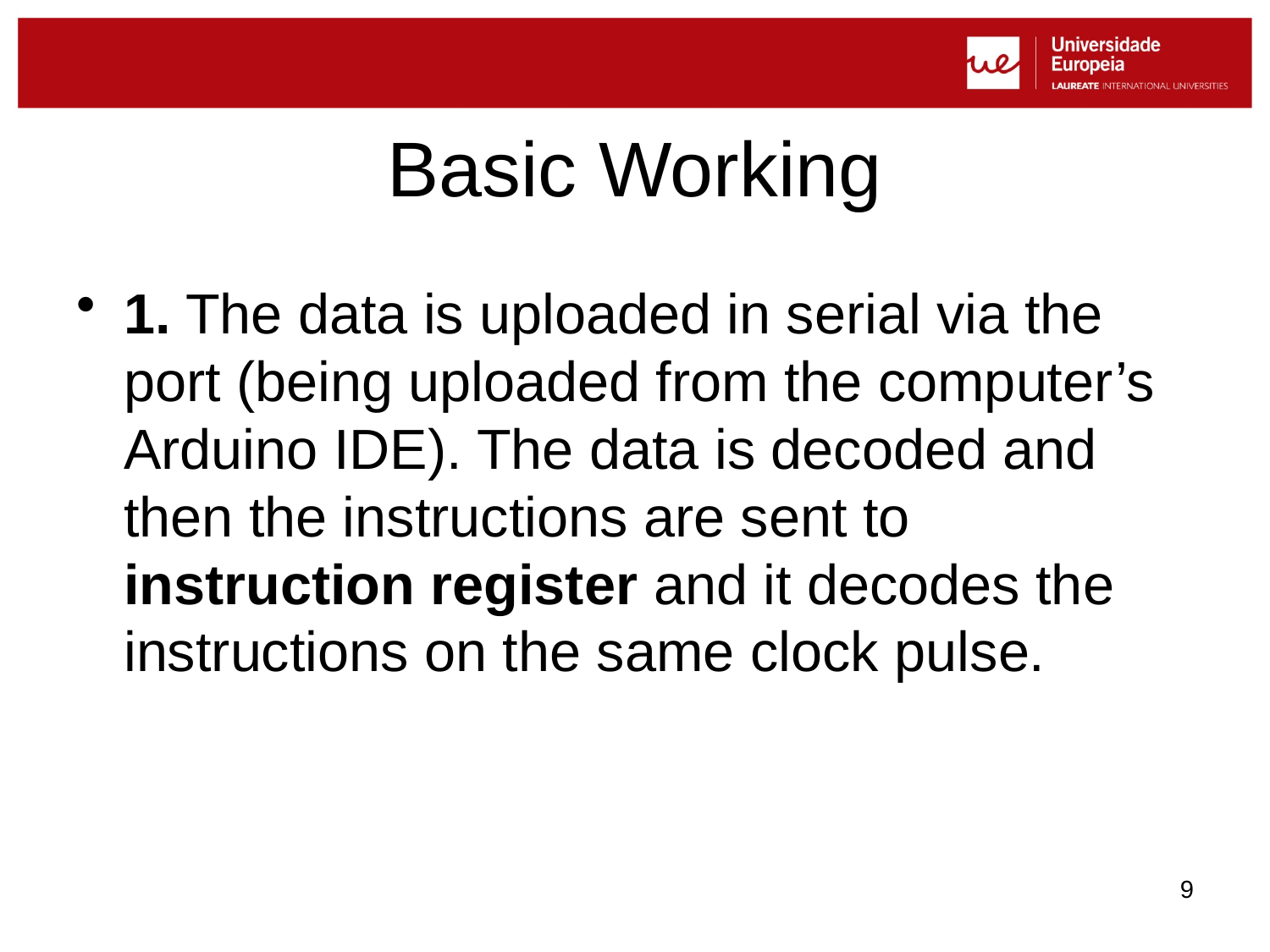

# Basic Working
1. The data is uploaded in serial via the port (being uploaded from the computer’s Arduino IDE). The data is decoded and then the instructions are sent to instruction register and it decodes the instructions on the same clock pulse.
9